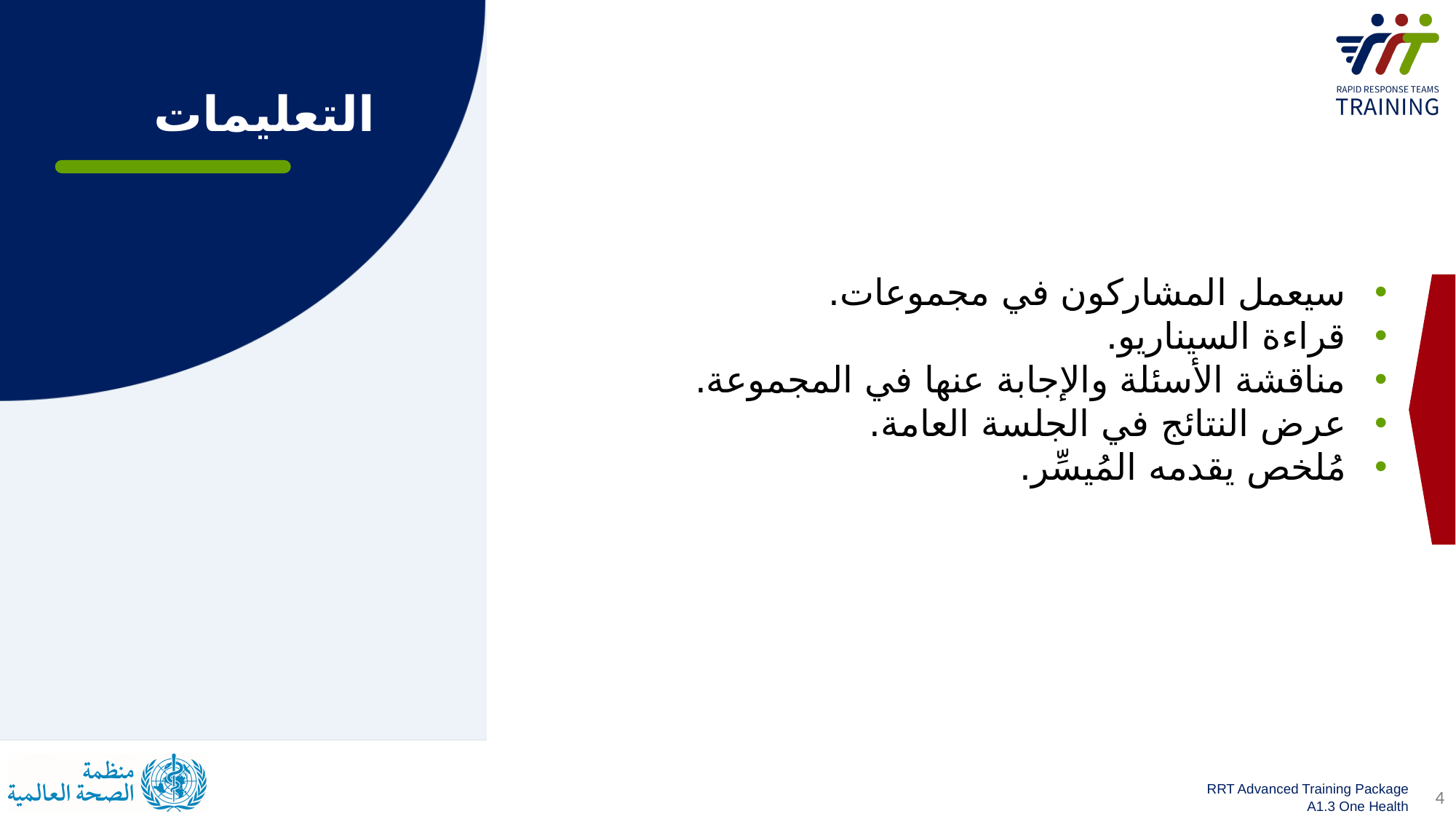

# التعليمات

سيعمل المشاركون في مجموعات.
قراءة السيناريو.
مناقشة الأسئلة والإجابة عنها في المجموعة.
عرض النتائج في الجلسة العامة.
مُلخص يقدمه المُيسِّر.